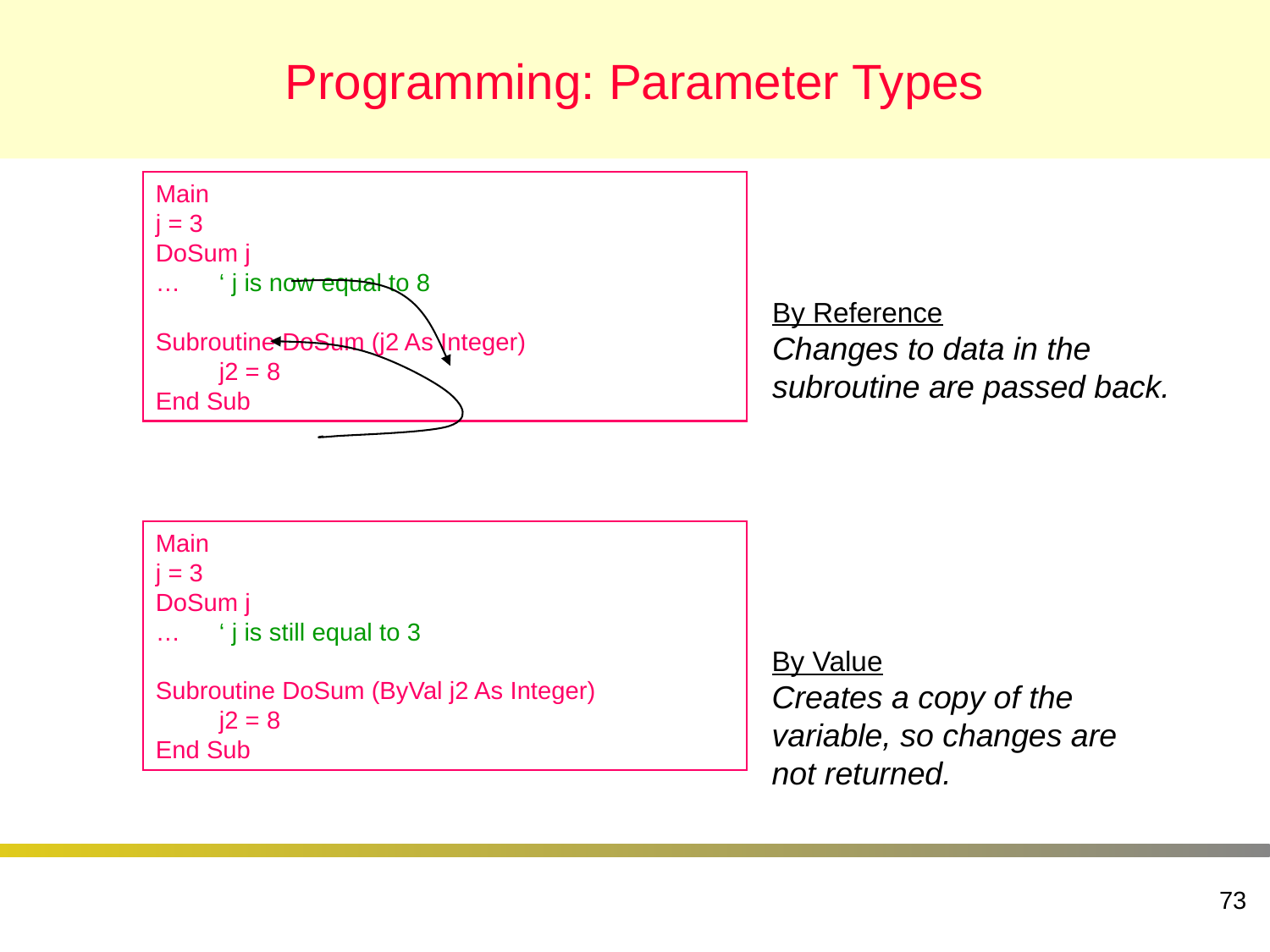

# Programming: Parameter Types
Main
j = 3
DoSum j
…	‘ j is now equal to 8

Subroutine DoSum (j2 As Integer)
	j2 = 8
End Sub

By Reference
Changes to data in the
subroutine are passed back.

Main
j = 3
DoSum j
…	‘ j is still equal to 3

Subroutine DoSum (ByVal j2 As Integer)
	j2 = 8
End Sub
By Value
Creates a copy of the
variable, so changes are
not returned.
73